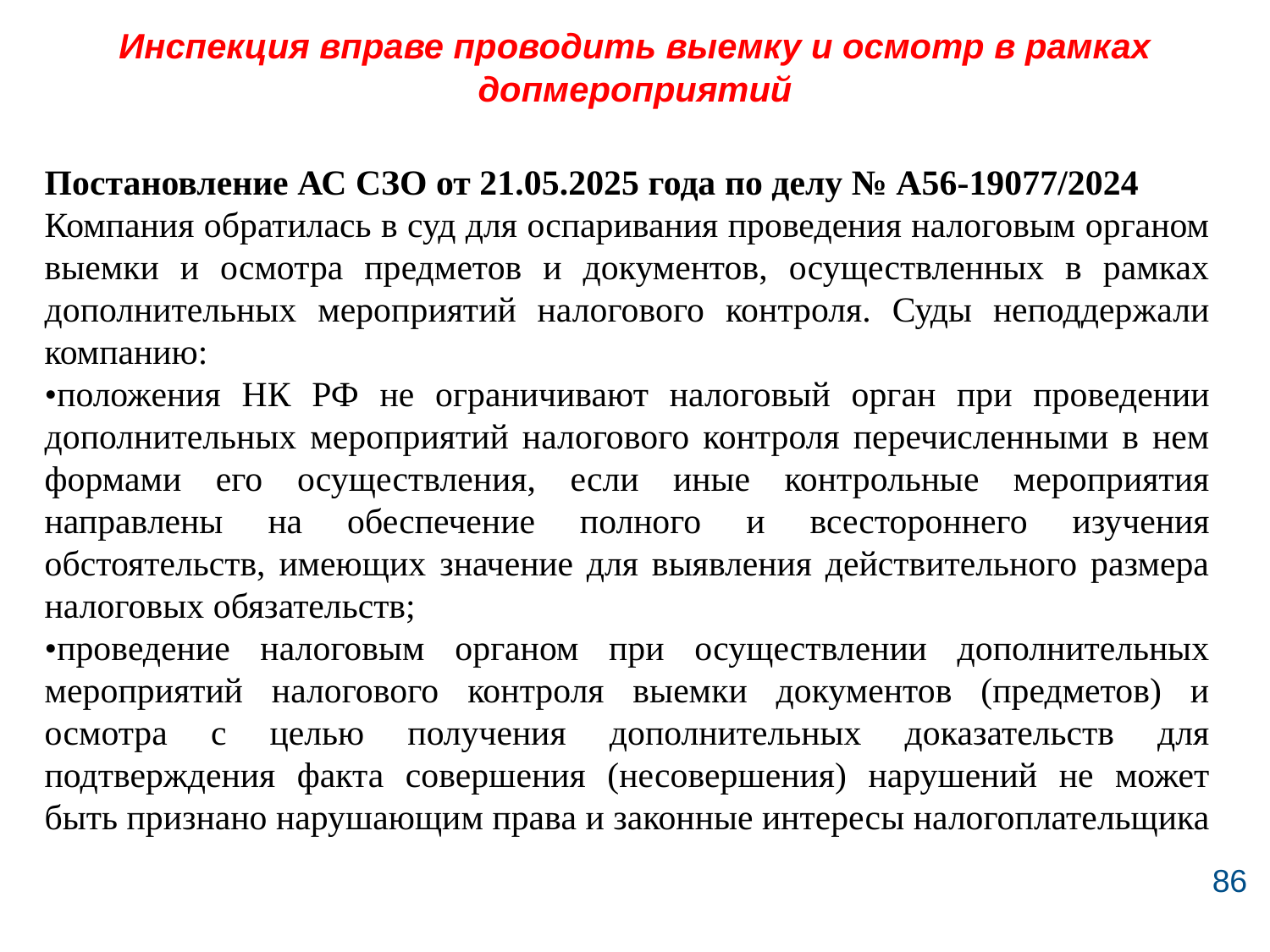

# Инспекция вправе проводить выемку и осмотр в рамках допмероприятий

Постановление АС СЗО от 21.05.2025 года по делу № А56-19077/2024
Компания обратилась в суд для оспаривания проведения налоговым органом выемки и осмотра предметов и документов, осуществленных в рамках дополнительных мероприятий налогового контроля. Суды неподдержали компанию:
•положения НК РФ не ограничивают налоговый орган при проведении дополнительных мероприятий налогового контроля перечисленными в нем формами его осуществления, если иные контрольные мероприятия направлены на обеспечение полного и всестороннего изучения обстоятельств, имеющих значение для выявления действительного размера налоговых обязательств;
•проведение налоговым органом при осуществлении дополнительных мероприятий налогового контроля выемки документов (предметов) и осмотра с целью получения дополнительных доказательств для подтверждения факта совершения (несовершения) нарушений не может быть признано нарушающим права и законные интересы налогоплательщика